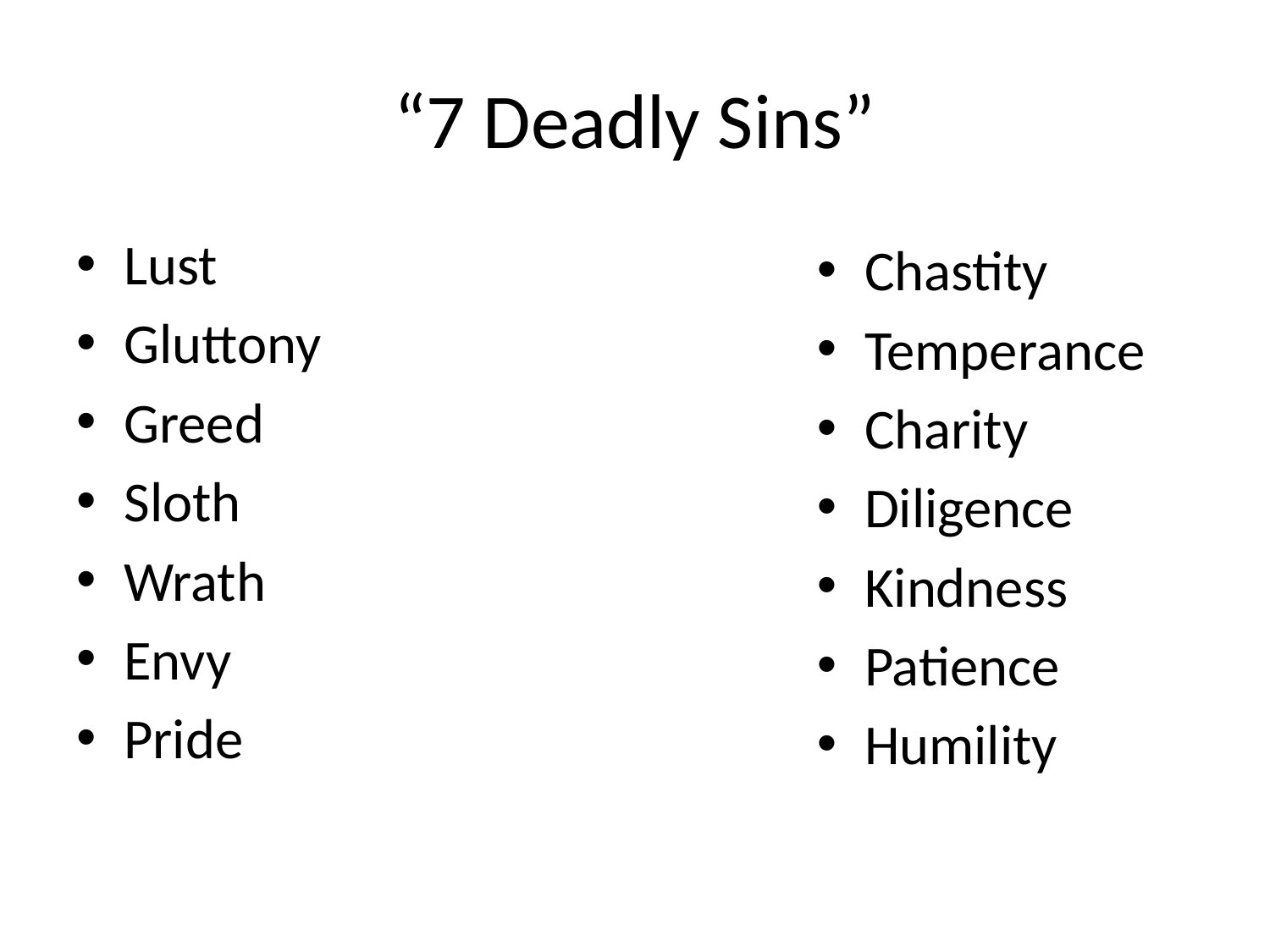

# “7 Deadly Sins”
Lust
Gluttony
Greed
Sloth
Wrath
Envy
Pride
Chastity
Temperance
Charity
Diligence
Kindness
Patience
Humility